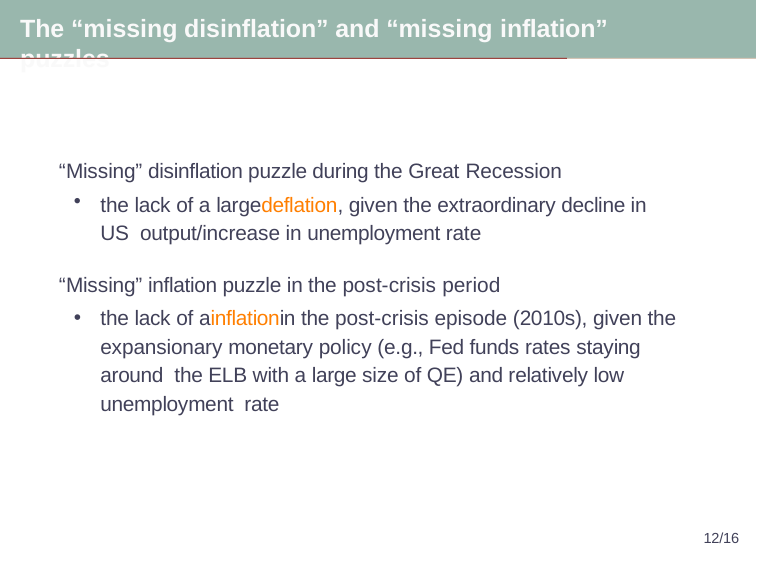

# The “missing disinflation” and “missing inflation” puzzles

“Missing” disinflation puzzle during the Great Recession
the lack of a largedeflation, given the extraordinary decline in US  output/increase in unemployment rate

“Missing” inflation puzzle in the post-crisis period
the lack of ainflationin the post-crisis episode (2010s), given the  expansionary monetary policy (e.g., Fed funds rates staying around  the ELB with a large size of QE) and relatively low unemployment  rate
12/16